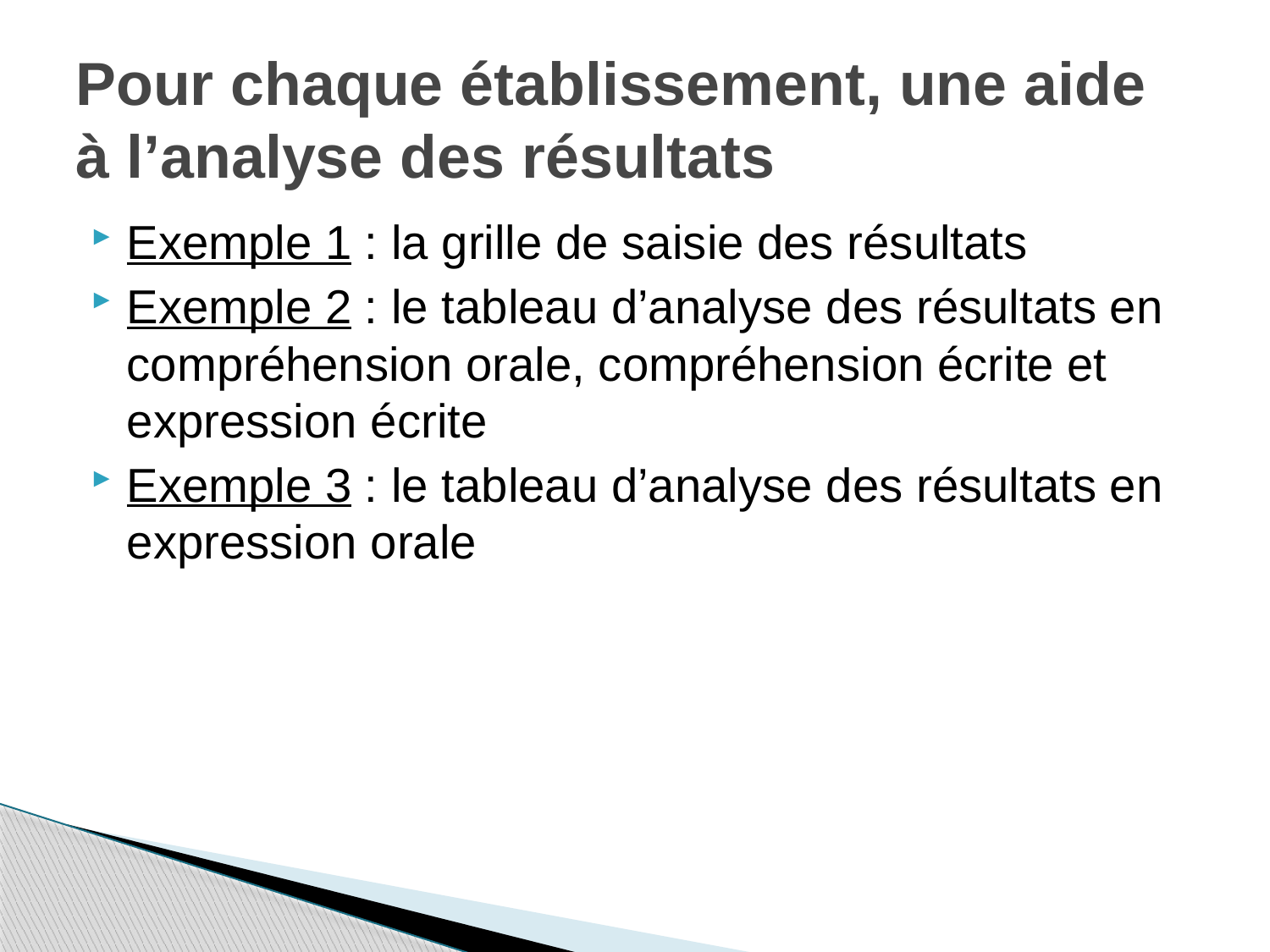

# Pour chaque établissement, une aide à l’analyse des résultats
Exemple 1 : la grille de saisie des résultats
Exemple 2 : le tableau d’analyse des résultats en compréhension orale, compréhension écrite et expression écrite
Exemple 3 : le tableau d’analyse des résultats en expression orale